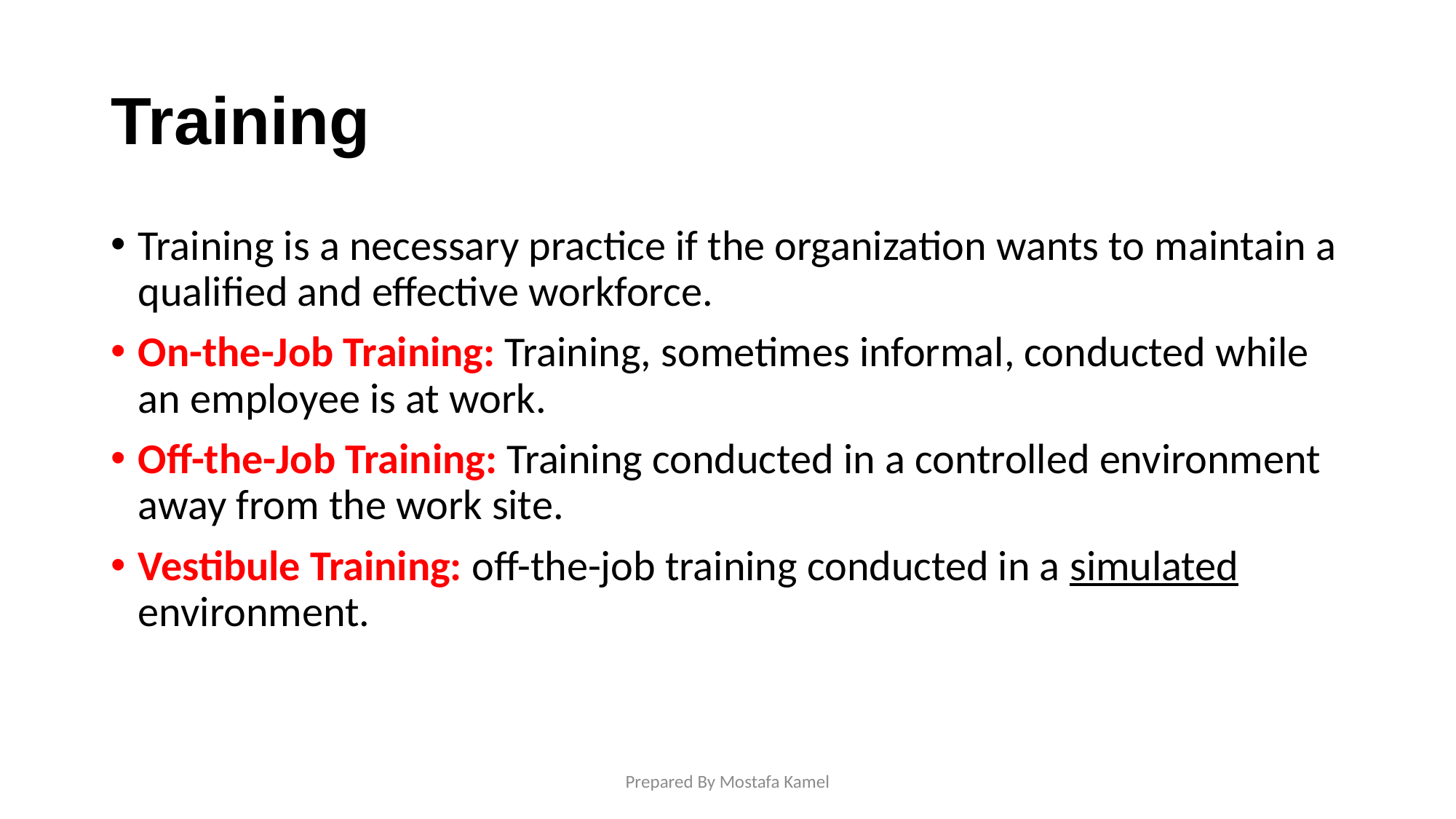

# Training
Training is a necessary practice if the organization wants to maintain a qualified and effective workforce.
On-the-Job Training: Training, sometimes informal, conducted while an employee is at work.
Off-the-Job Training: Training conducted in a controlled environment away from the work site.
Vestibule Training: off-the-job training conducted in a simulated environment.
Prepared By Mostafa Kamel